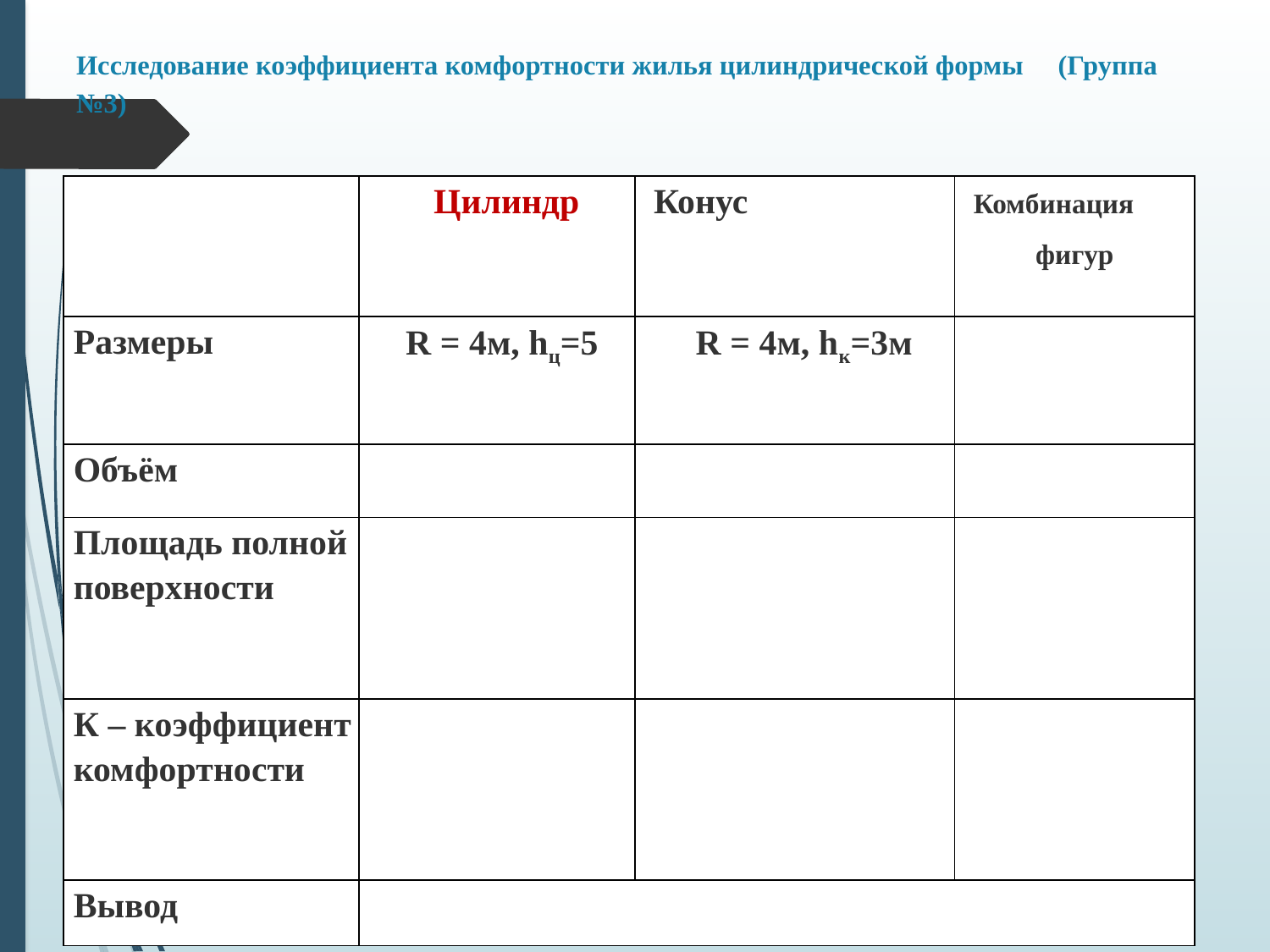

# Исследование коэффициента комфортности жилья цилиндрической формы     (Группа №3)
|  | Цилиндр | Конус | Комбинация фигур |
| --- | --- | --- | --- |
| Размеры | R = 4м, hц=5 | R = 4м, hк=3м |  |
| Объём |  |  |  |
| Площадь полной поверхности |  |  |  |
| К – коэффициент комфортности |  |  |  |
| Вывод |  |  |  |